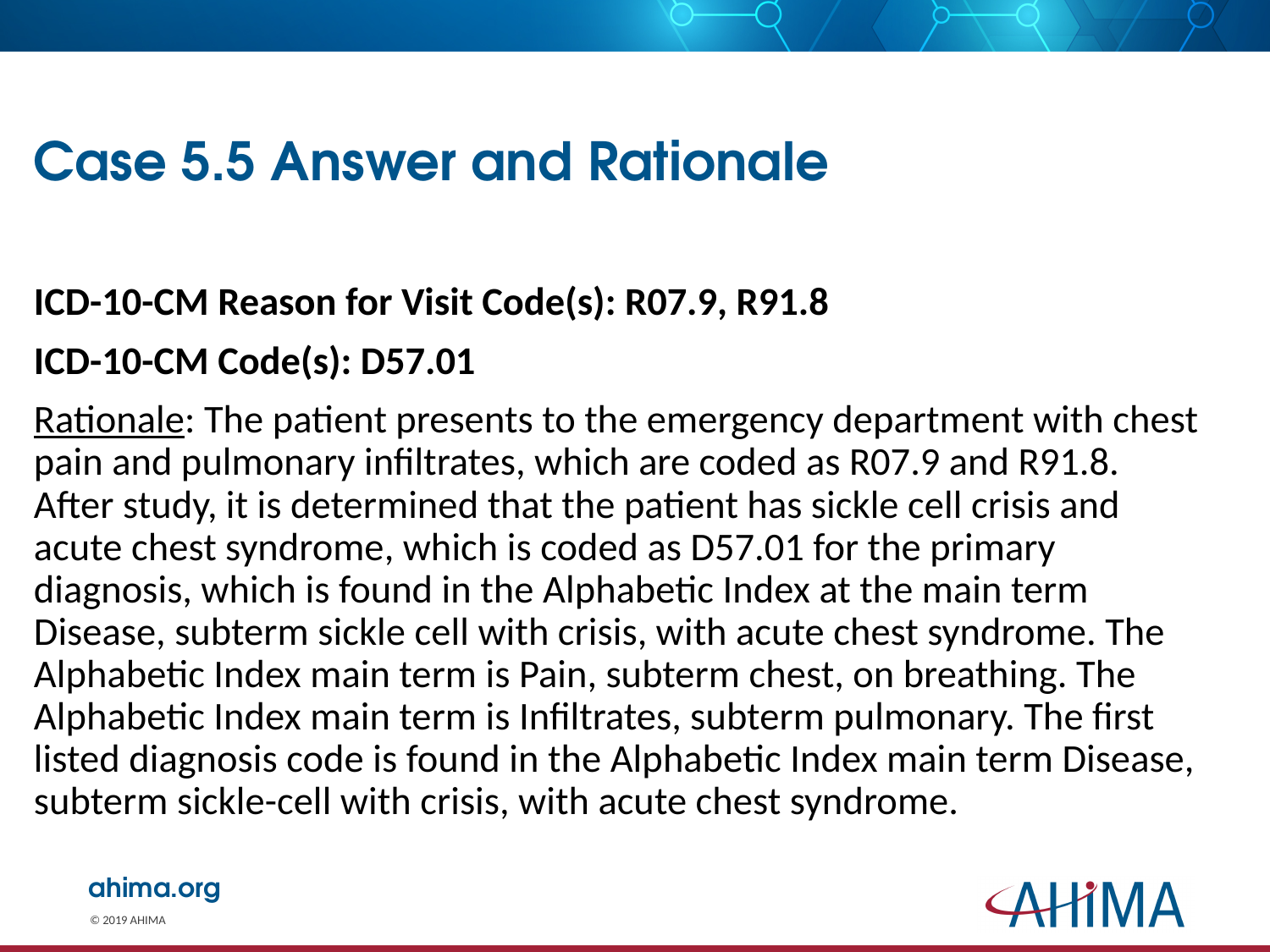

# Case 5.5 Answer and Rationale

ICD-10-CM Reason for Visit Code(s): R07.9, R91.8
ICD-10-CM Code(s): D57.01
Rationale: The patient presents to the emergency department with chest pain and pulmonary infiltrates, which are coded as R07.9 and R91.8. After study, it is determined that the patient has sickle cell crisis and acute chest syndrome, which is coded as D57.01 for the primary diagnosis, which is found in the Alphabetic Index at the main term Disease, subterm sickle cell with crisis, with acute chest syndrome. The Alphabetic Index main term is Pain, subterm chest, on breathing. The Alphabetic Index main term is Infiltrates, subterm pulmonary. The first listed diagnosis code is found in the Alphabetic Index main term Disease, subterm sickle-cell with crisis, with acute chest syndrome.